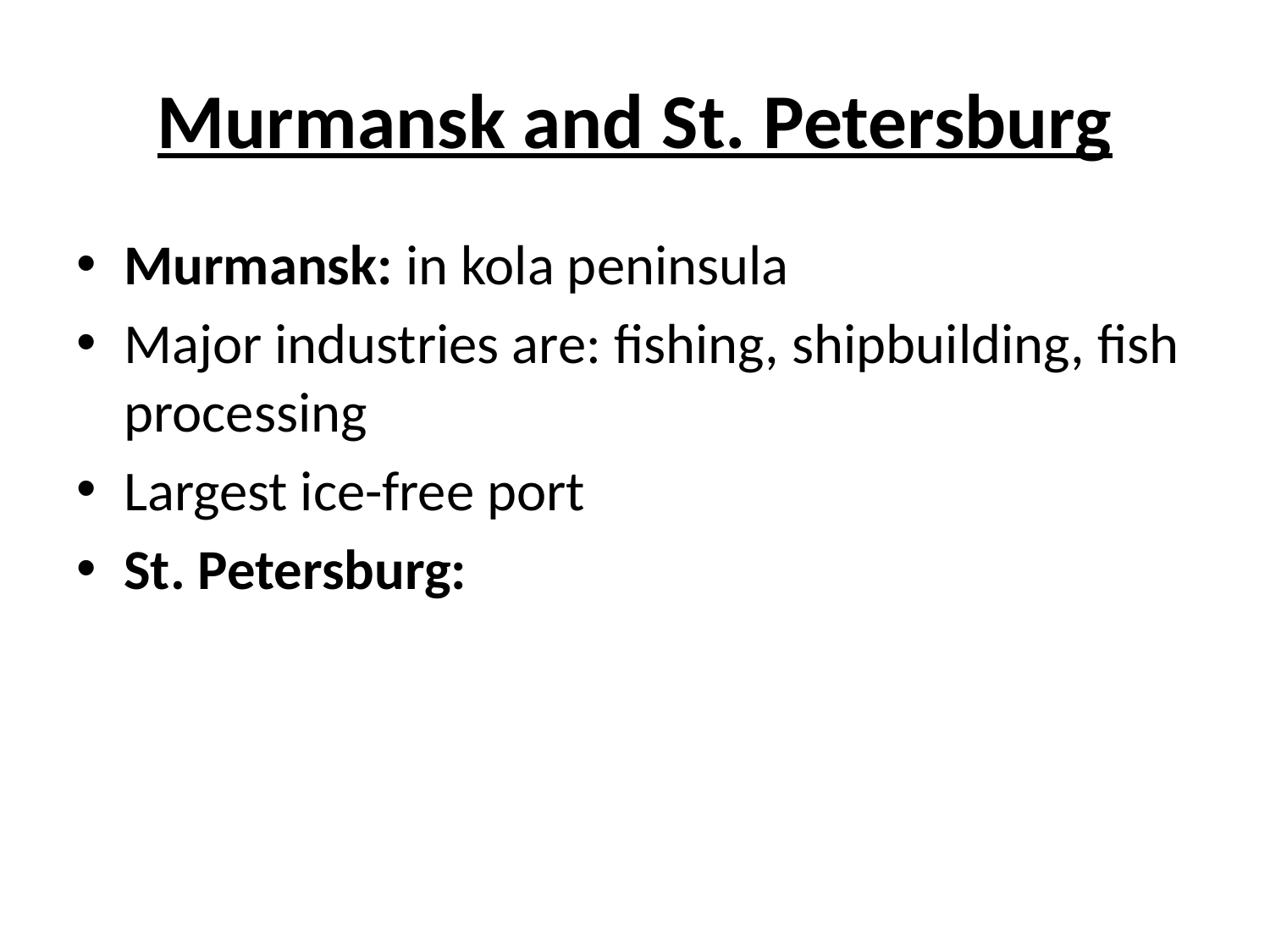

# Murmansk and St. Petersburg
Murmansk: in kola peninsula
Major industries are: fishing, shipbuilding, fish processing
Largest ice-free port
St. Petersburg: